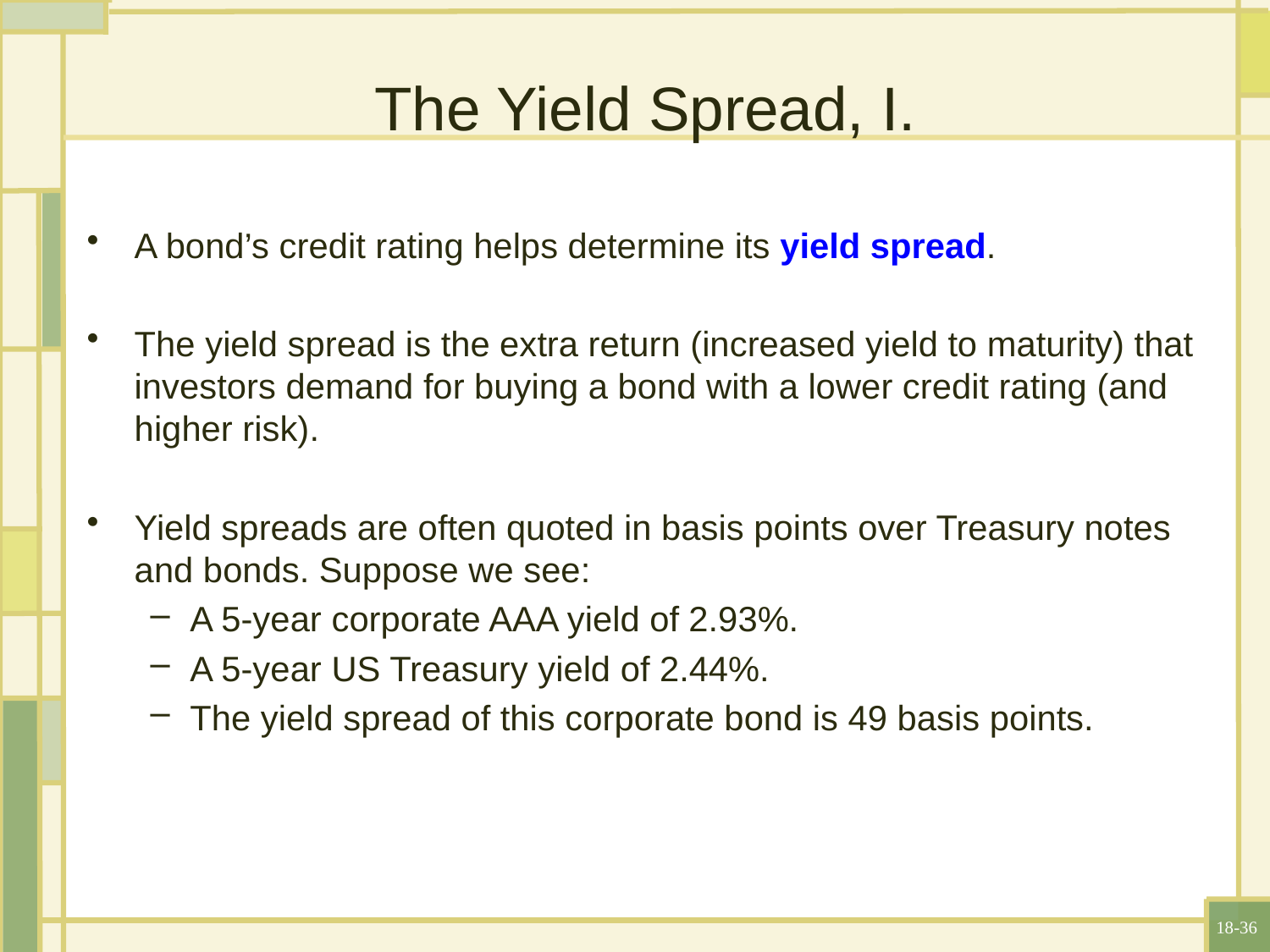

The Yield Spread, I.

A bond’s credit rating helps determine its yield spread.

The yield spread is the extra return (increased yield to maturity) that investors demand for buying a bond with a lower credit rating (and higher risk).

Yield spreads are often quoted in basis points over Treasury notes and bonds. Suppose we see:
A 5-year corporate AAA yield of 2.93%.
A 5-year US Treasury yield of 2.44%.
The yield spread of this corporate bond is 49 basis points.